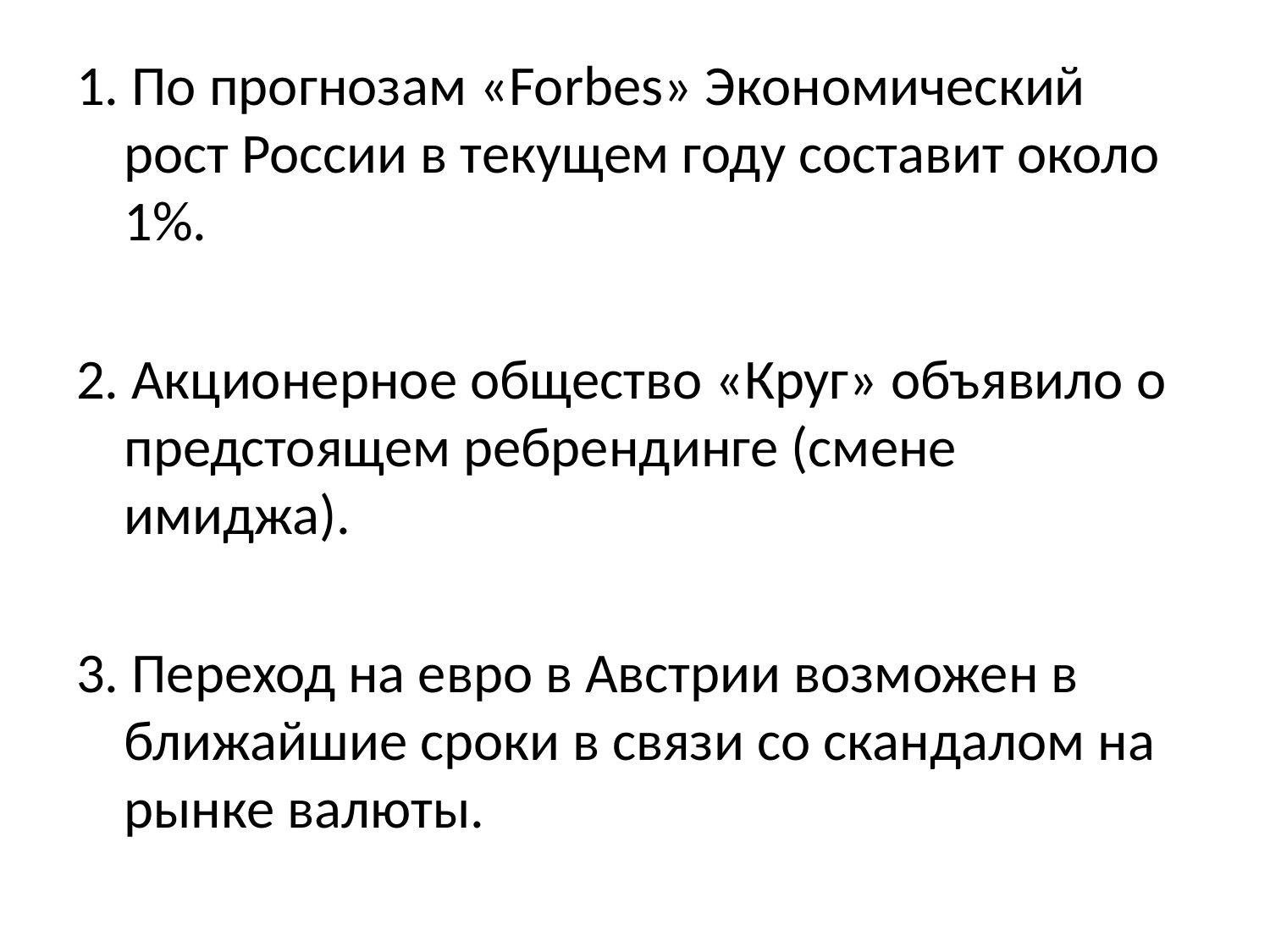

1. По прогнозам «Forbes» Экономический рост России в текущем году составит около 1%.

2. Акционерное общество «Круг» объявило о предстоящем ребрендинге (смене имиджа).

3. Переход на евро в Австрии возможен в ближайшие сроки в связи со скандалом на рынке валюты.